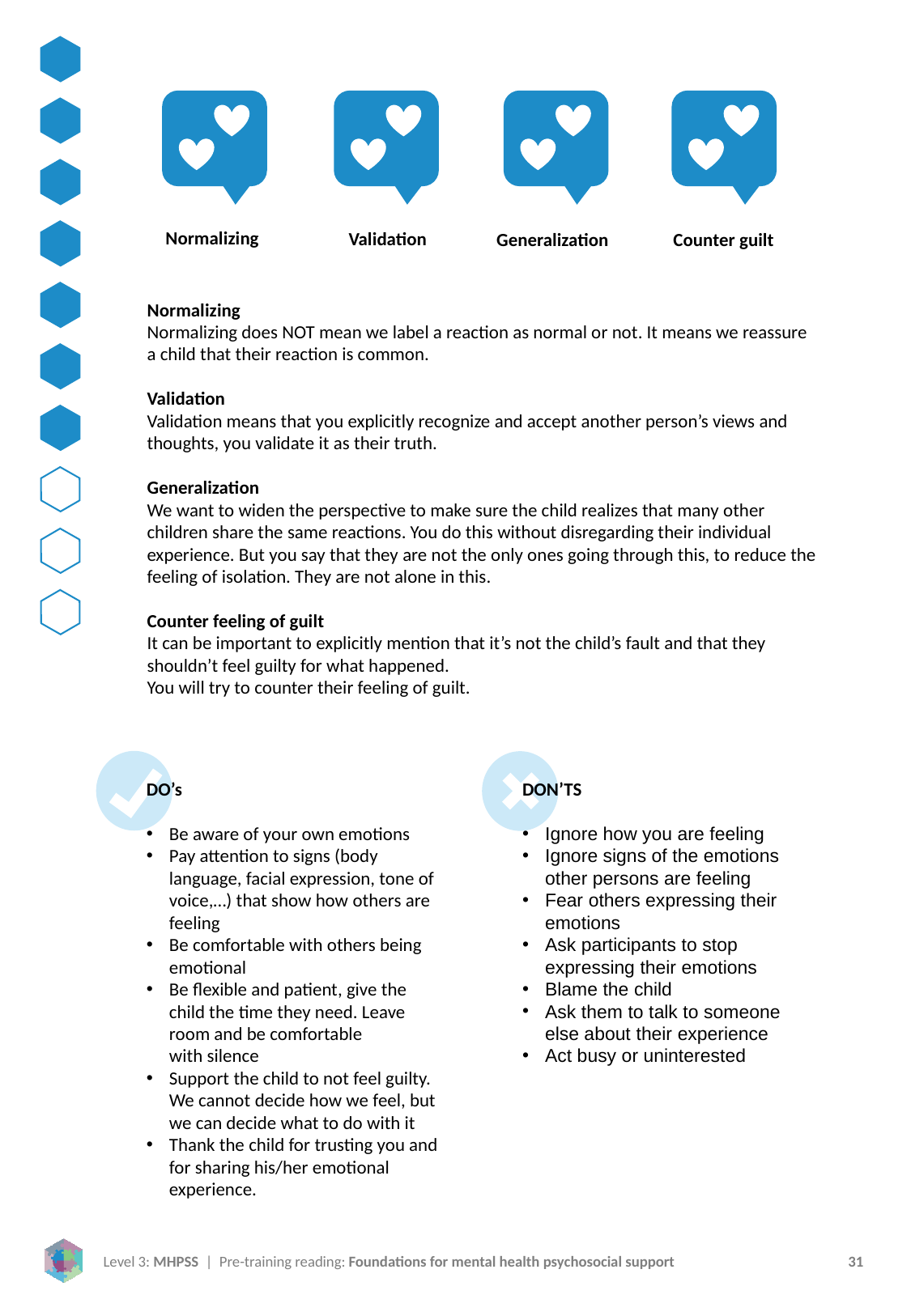

Normalizing
Validation
Generalization
Counter guilt

Normalizing
Normalizing does NOT mean we label a reaction as normal or not. It means we reassure a child that their reaction is common.

Validation
Validation means that you explicitly recognize and accept another person’s views and thoughts, you validate it as their truth.

Generalization
We want to widen the perspective to make sure the child realizes that many other children share the same reactions. You do this without disregarding their individual experience. But you say that they are not the only ones going through this, to reduce the feeling of isolation. They are not alone in this.

Counter feeling of guilt
It can be important to explicitly mention that it’s not the child’s fault and that they shouldn’t feel guilty for what happened.
You will try to counter their feeling of guilt.

DO’s

Be aware of your own emotions
Pay attention to signs (body language, facial expression, tone of voice,…) that show how others are feeling
Be comfortable with others being emotional
Be flexible and patient, give the child the time they need. Leave room and be comfortable with silence
Support the child to not feel guilty. We cannot decide how we feel, but we can decide what to do with it
Thank the child for trusting you and for sharing his/her emotional experience.
DON’TS

Ignore how you are feeling
Ignore signs of the emotions other persons are feeling
Fear others expressing their emotions
Ask participants to stop expressing their emotions
Blame the child
Ask them to talk to someone else about their experience
Act busy or uninterested